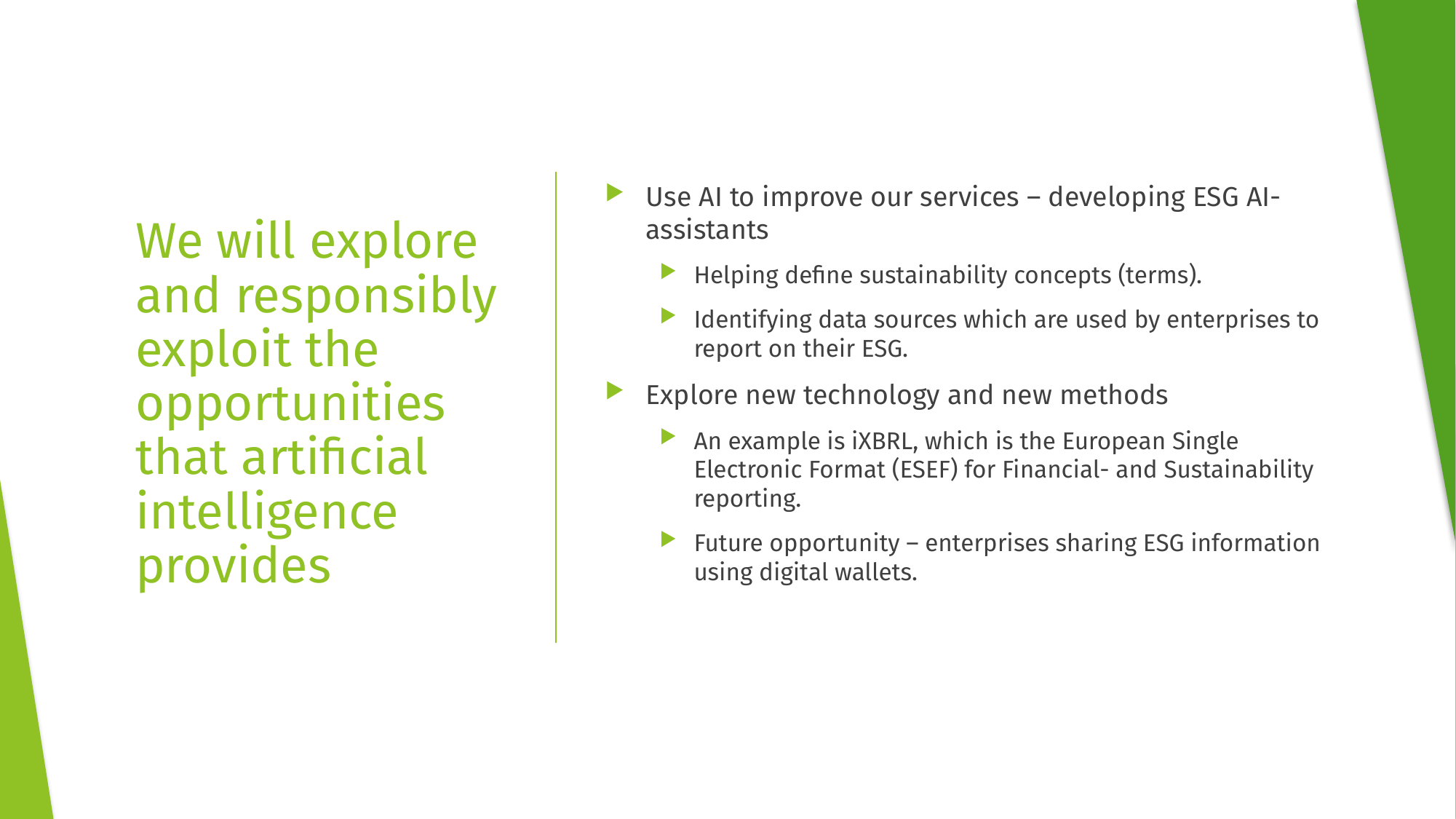

Use AI to improve our services – developing ESG AI-assistants
Helping define sustainability concepts (terms).
Identifying data sources which are used by enterprises to report on their ESG.
Explore new technology and new methods
An example is iXBRL, which is the European Single Electronic Format (ESEF) for Financial- and Sustainability reporting.
Future opportunity – enterprises sharing ESG information using digital wallets.

# We will explore and responsibly exploit the opportunities that artificial intelligence provides